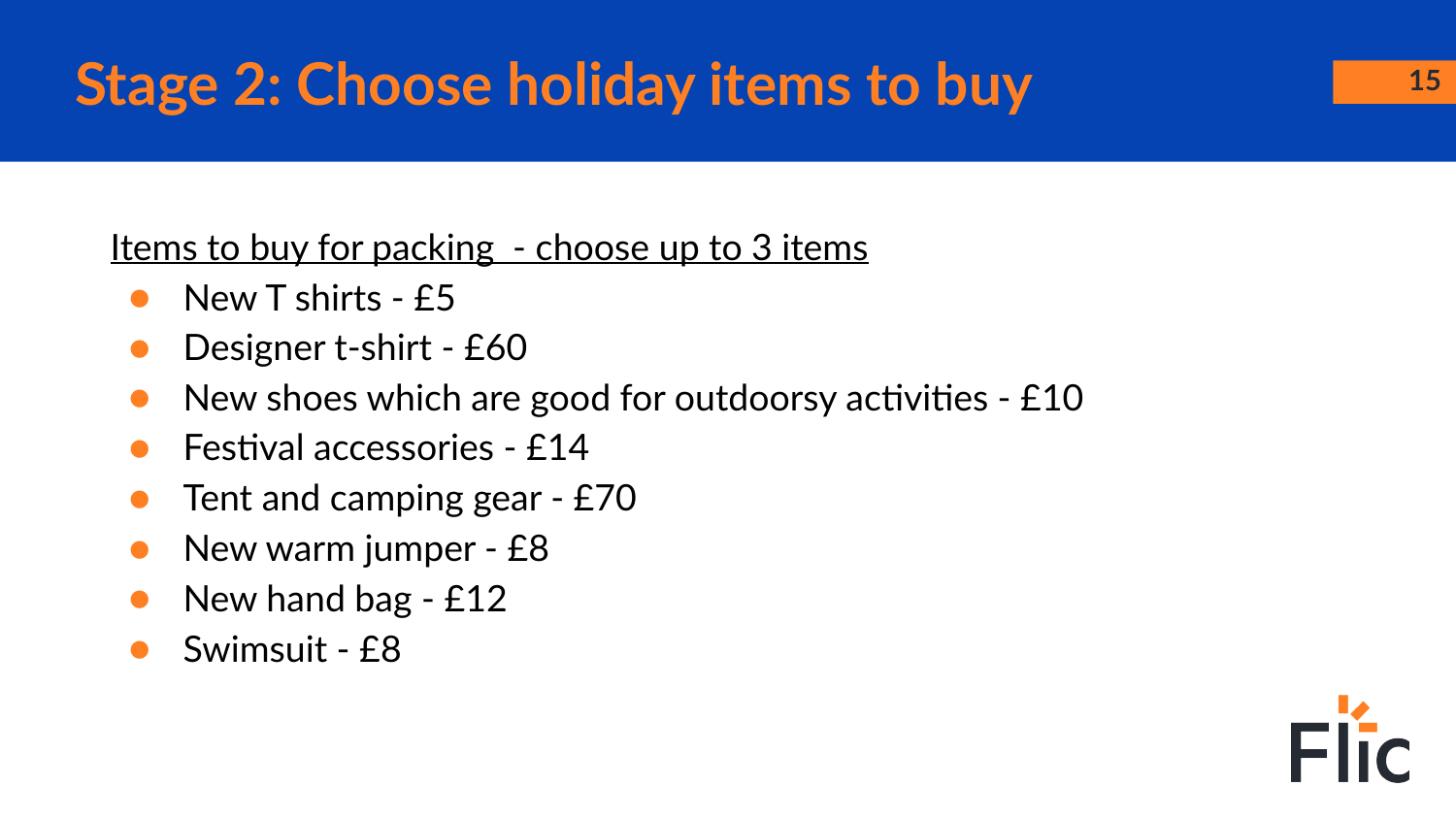

# Stage 2: Choose holiday items to buy

15

Items to buy for packing  - choose up to 3 items
New T shirts - £5
Designer t-shirt - £60
New shoes which are good for outdoorsy activities - £10
Festival accessories - £14
Tent and camping gear - £70
New warm jumper - £8
New hand bag - £12
Swimsuit - £8